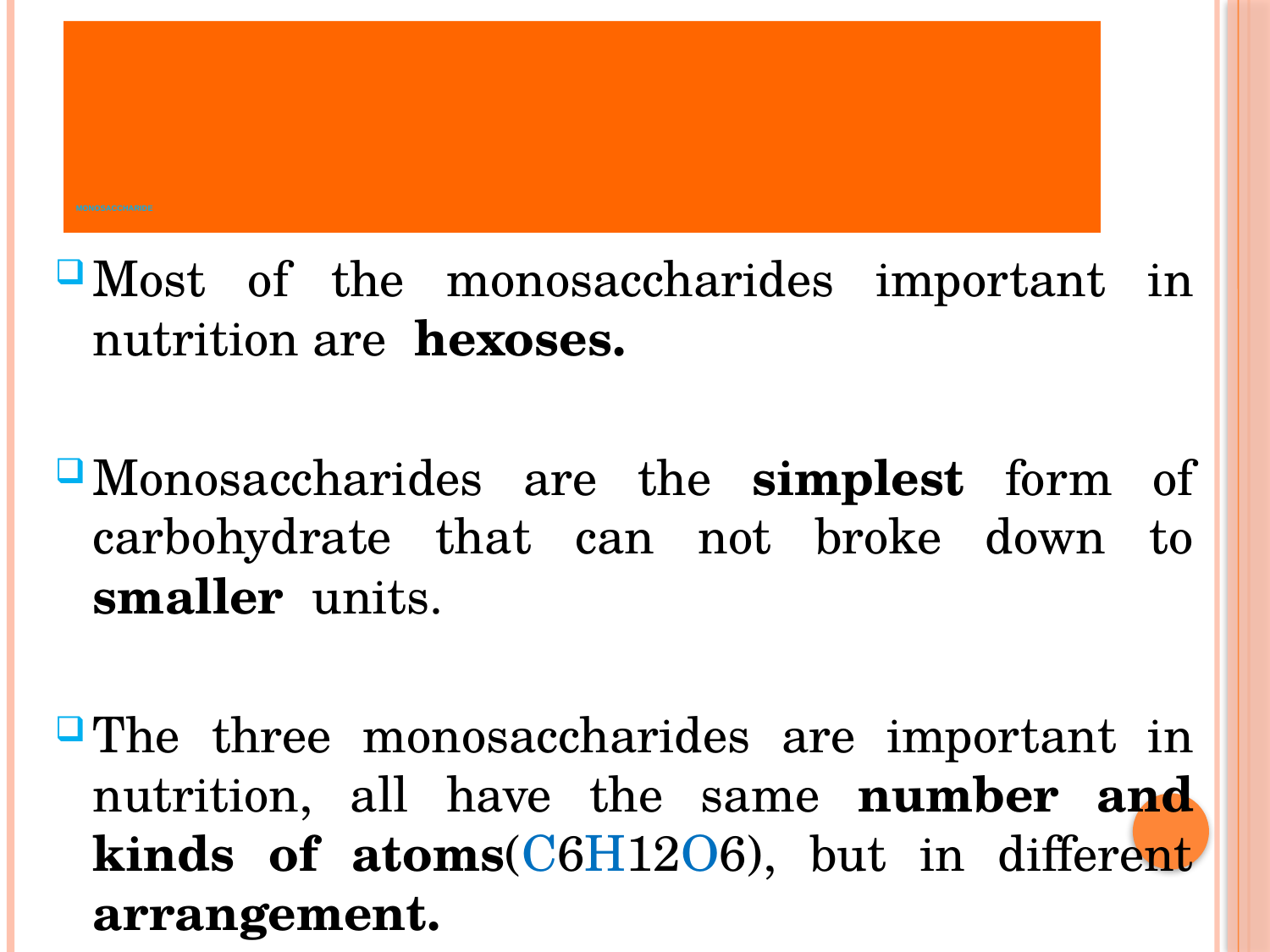

# Monosaccharide

Most of the monosaccharides important in nutrition are  hexoses.

Monosaccharides are the simplest form of carbohydrate that can not broke down to smaller  units.

The three monosaccharides are important in nutrition, all have the same number and kinds of atoms(C6H12O6), but in different arrangement.